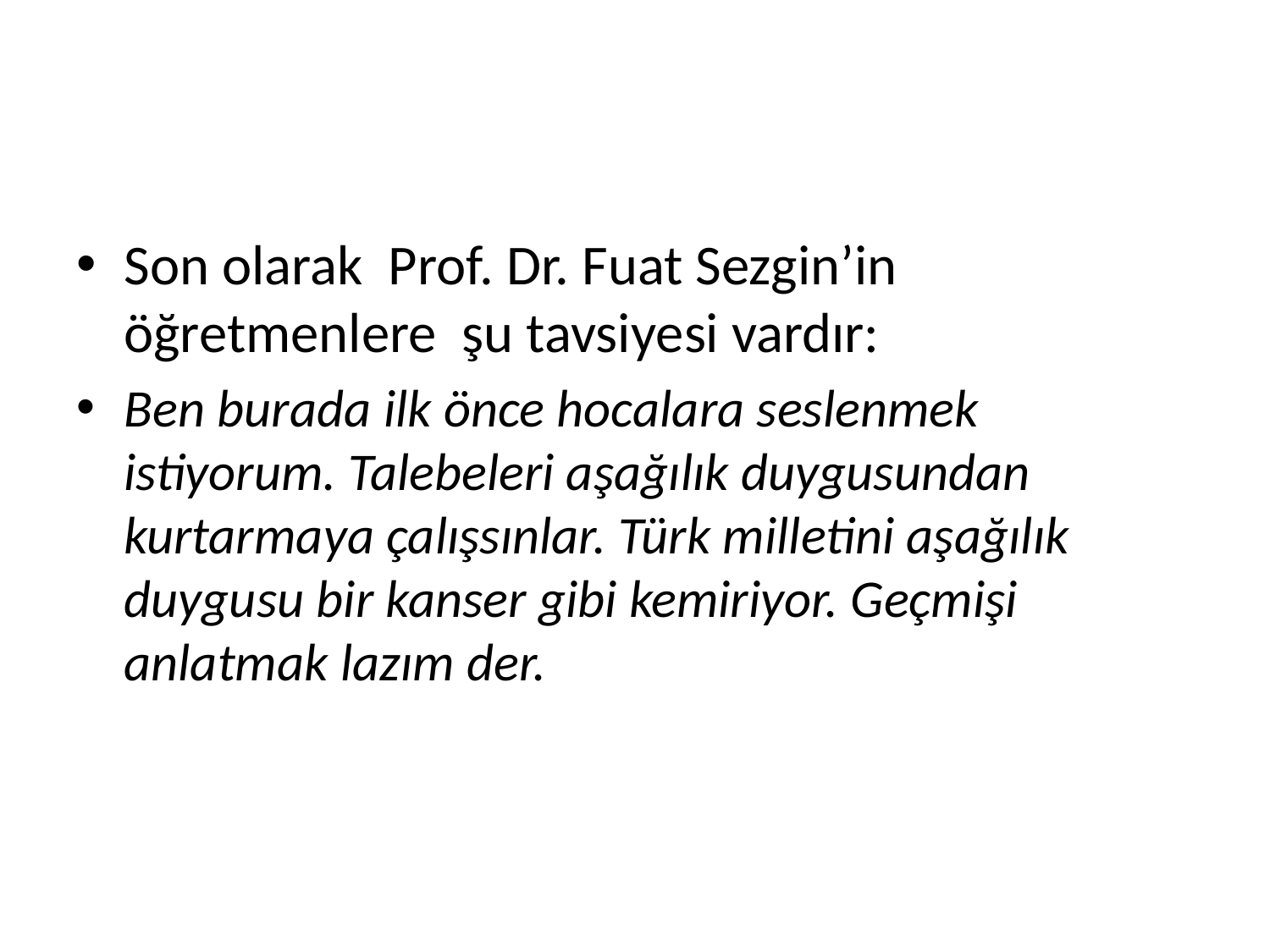

#
Son olarak  Prof. Dr. Fuat Sezgin’in öğretmenlere  şu tavsiyesi vardır:
Ben burada ilk önce hocalara seslenmek istiyorum. Talebeleri aşağılık duygusundan kurtarmaya çalışsınlar. Türk milletini aşağılık duygusu bir kanser gibi kemiriyor. Geçmişi anlatmak lazım der.